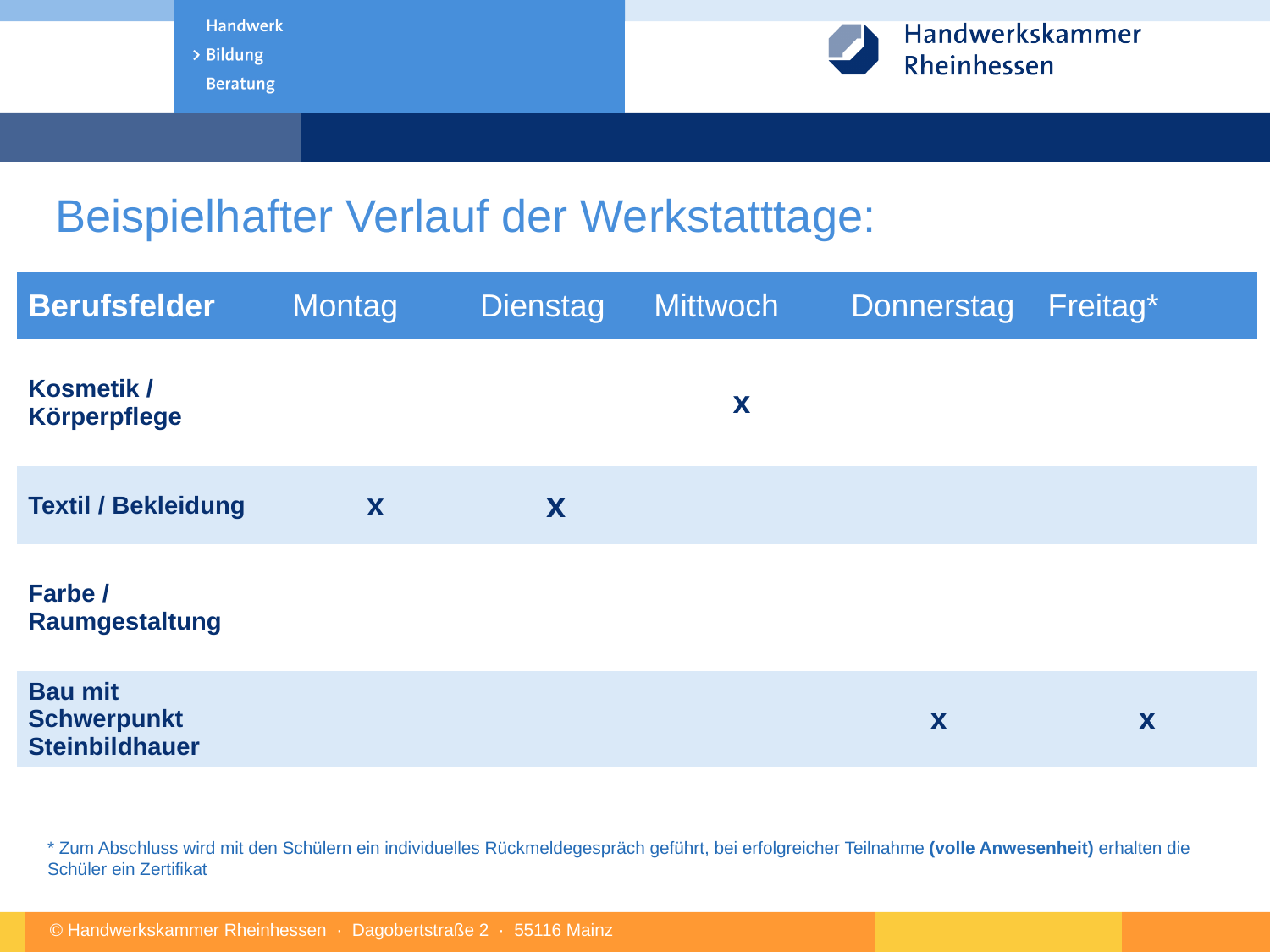

# Beispielhafter Verlauf der Werkstatttage:
| Berufsfelder | Montag | Dienstag | Mittwoch | Donnerstag | Freitag\* |
| --- | --- | --- | --- | --- | --- |
| Kosmetik / Körperpflege |  |  | x |  |  |
| Textil / Bekleidung | x | x |  |  |  |
| Farbe / Raumgestaltung |  |  |  |  |  |
| Bau mit Schwerpunkt Steinbildhauer |  |  |  | x | x |
|  |  |  |  |  |  |
* Zum Abschluss wird mit den Schülern ein individuelles Rückmeldegespräch geführt, bei erfolgreicher Teilnahme (volle Anwesenheit) erhalten die Schüler ein Zertifikat